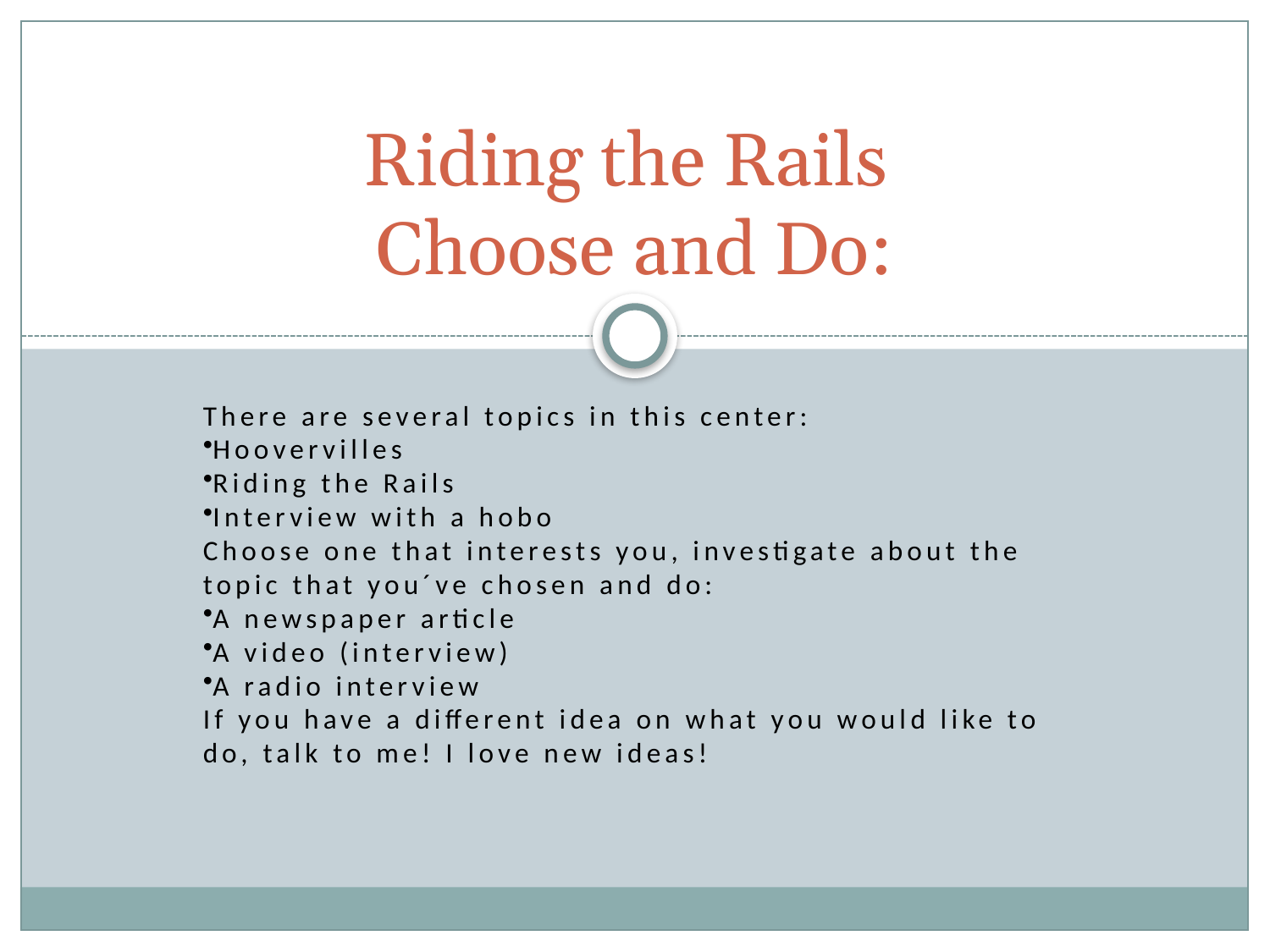

# Riding the Rails Choose and Do:
There are several topics in this center:
Hoovervilles
Riding the Rails
Interview with a hobo
Choose one that interests you, investigate about the topic that you´ve chosen and do:
A newspaper article
A video (interview)
A radio interview
If you have a different idea on what you would like to do, talk to me! I love new ideas!